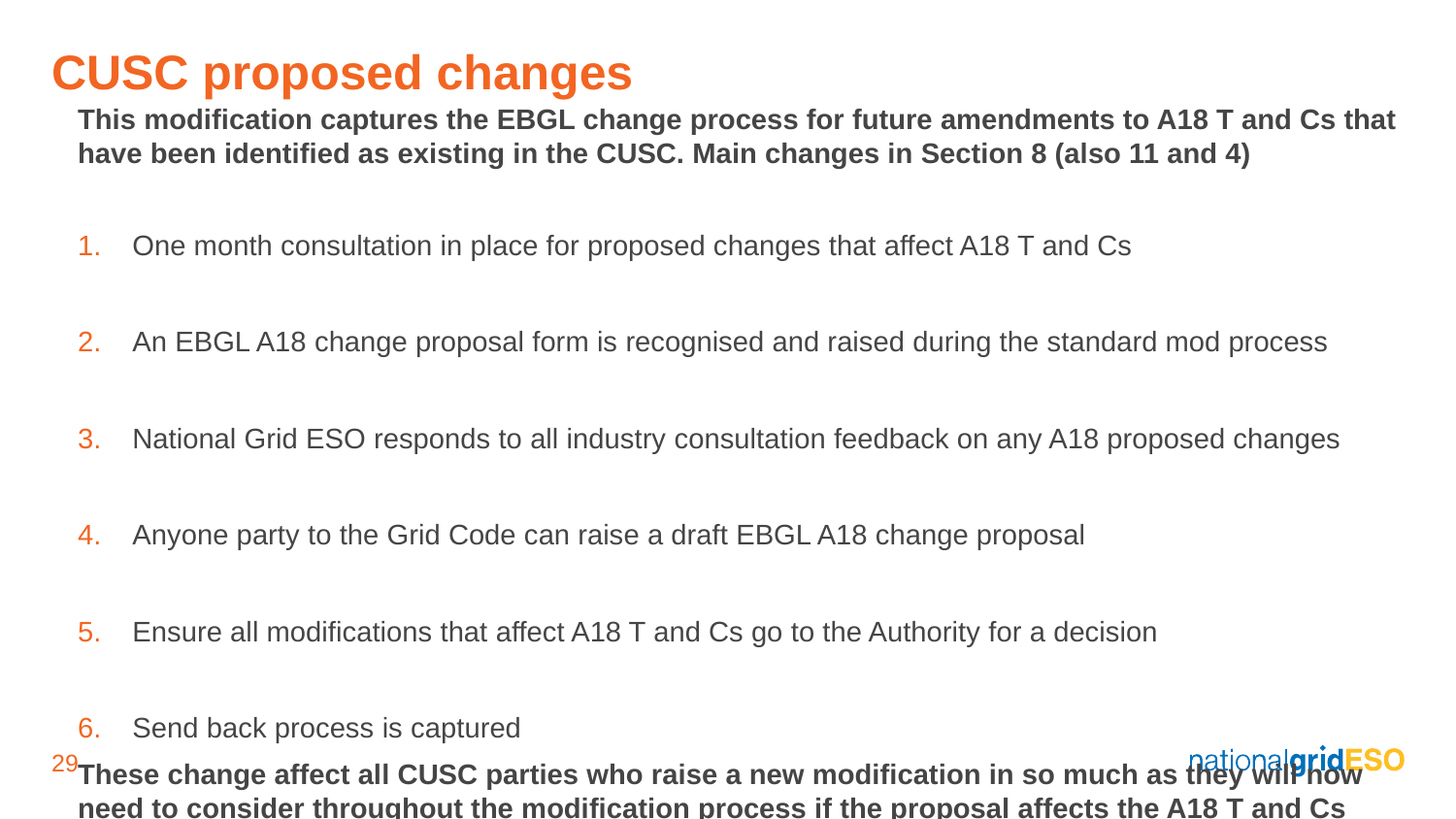

# CUSC proposed changes
This modification captures the EBGL change process for future amendments to A18 T and Cs that have been identified as existing in the CUSC. Main changes in Section 8 (also 11 and 4)

One month consultation in place for proposed changes that affect A18 T and Cs

An EBGL A18 change proposal form is recognised and raised during the standard mod process

National Grid ESO responds to all industry consultation feedback on any A18 proposed changes

Anyone party to the Grid Code can raise a draft EBGL A18 change proposal

Ensure all modifications that affect A18 T and Cs go to the Authority for a decision

Send back process is captured
These change affect all CUSC parties who raise a new modification in so much as they will now need to consider throughout the modification process if the proposal affects the A18 T and Cs